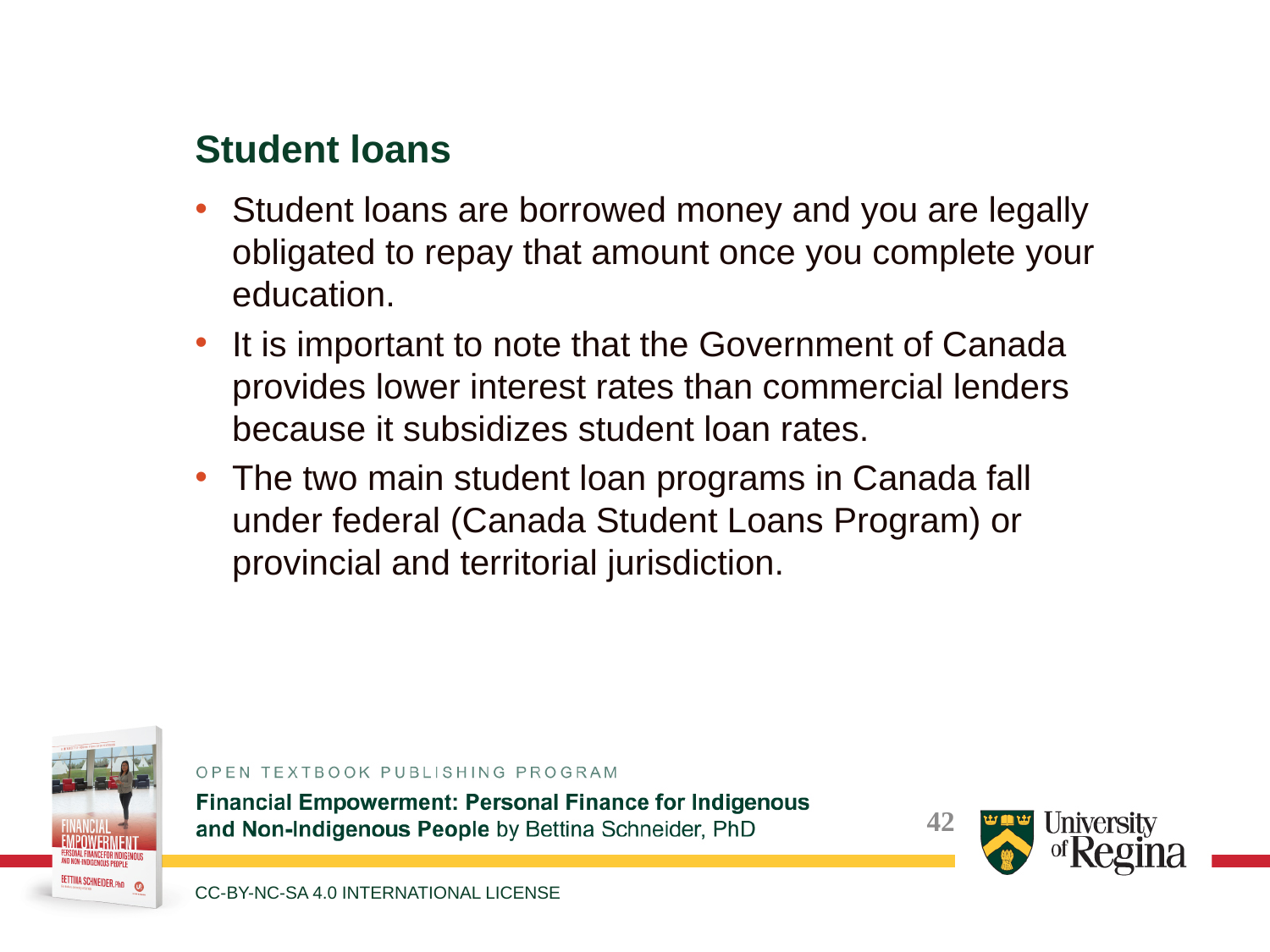

Student loans
Student loans are borrowed money and you are legally obligated to repay that amount once you complete your education.
It is important to note that the Government of Canada provides lower interest rates than commercial lenders because it subsidizes student loan rates.
The two main student loan programs in Canada fall under federal (Canada Student Loans Program) or provincial and territorial jurisdiction.
CC-BY-NC-SA 4.0 INTERNATIONAL LICENSE